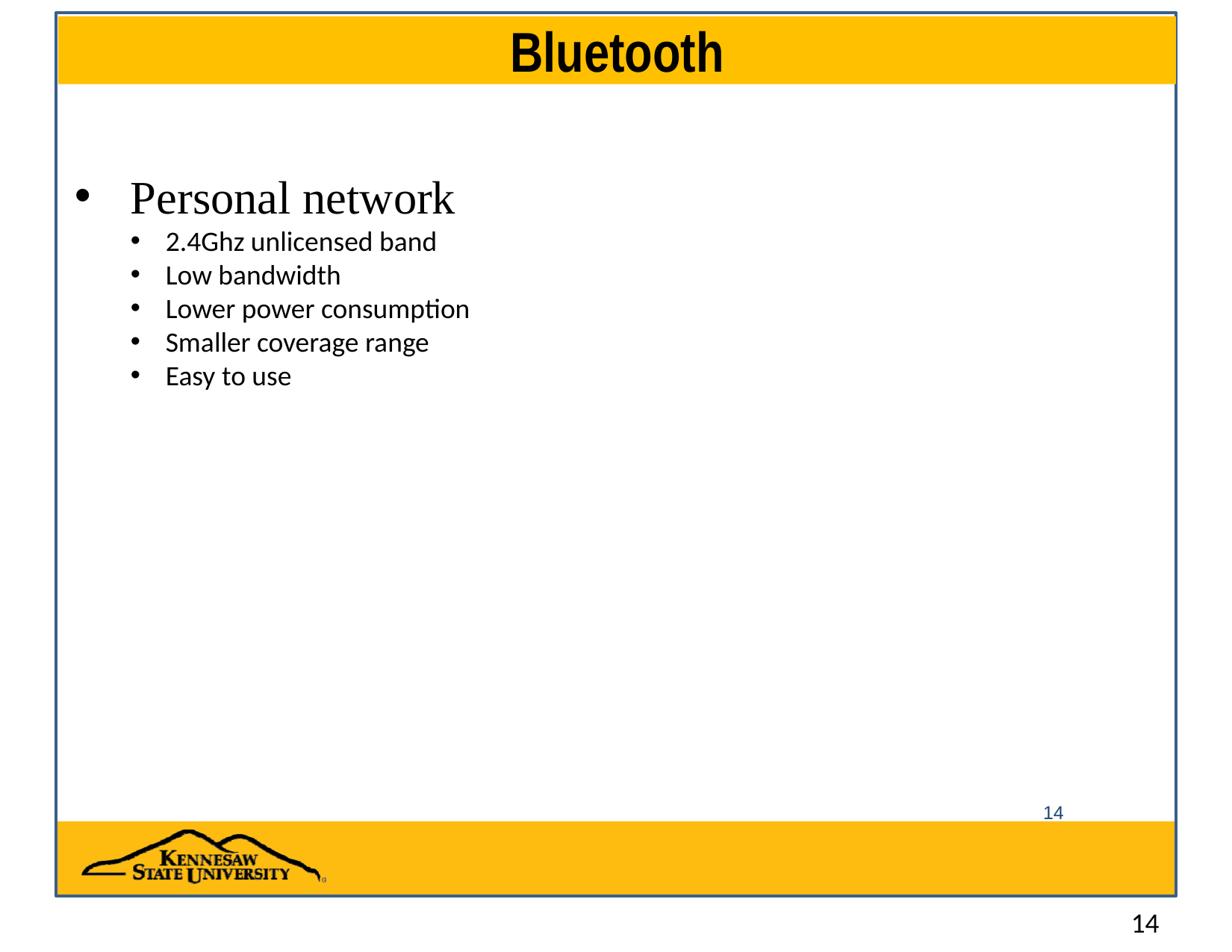

# Bluetooth
Personal network
2.4Ghz unlicensed band
Low bandwidth
Lower power consumption
Smaller coverage range
Easy to use

14